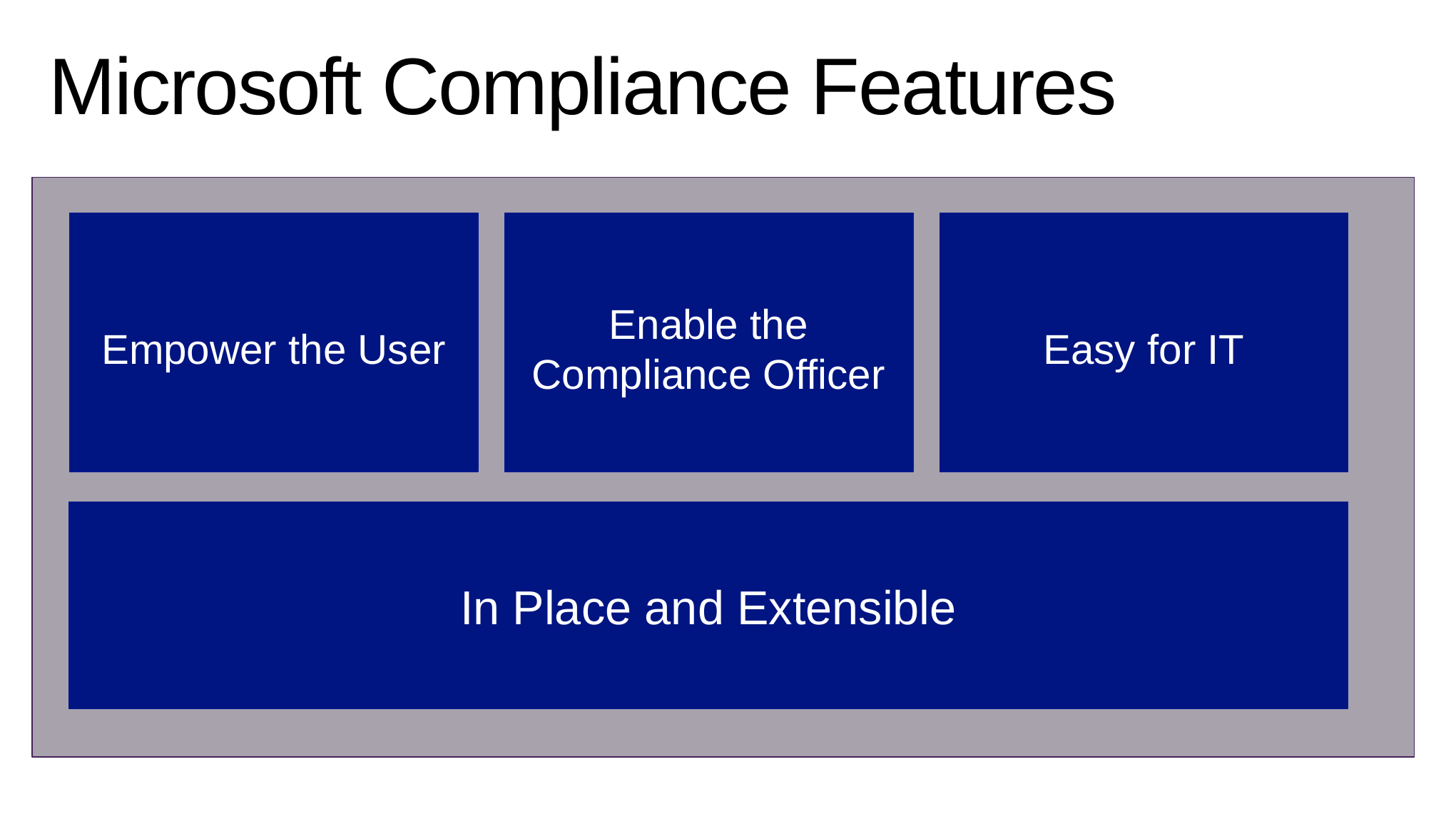

# Microsoft Compliance Features

Empower the User
Enable the Compliance Officer
Easy for IT
In Place and Extensible